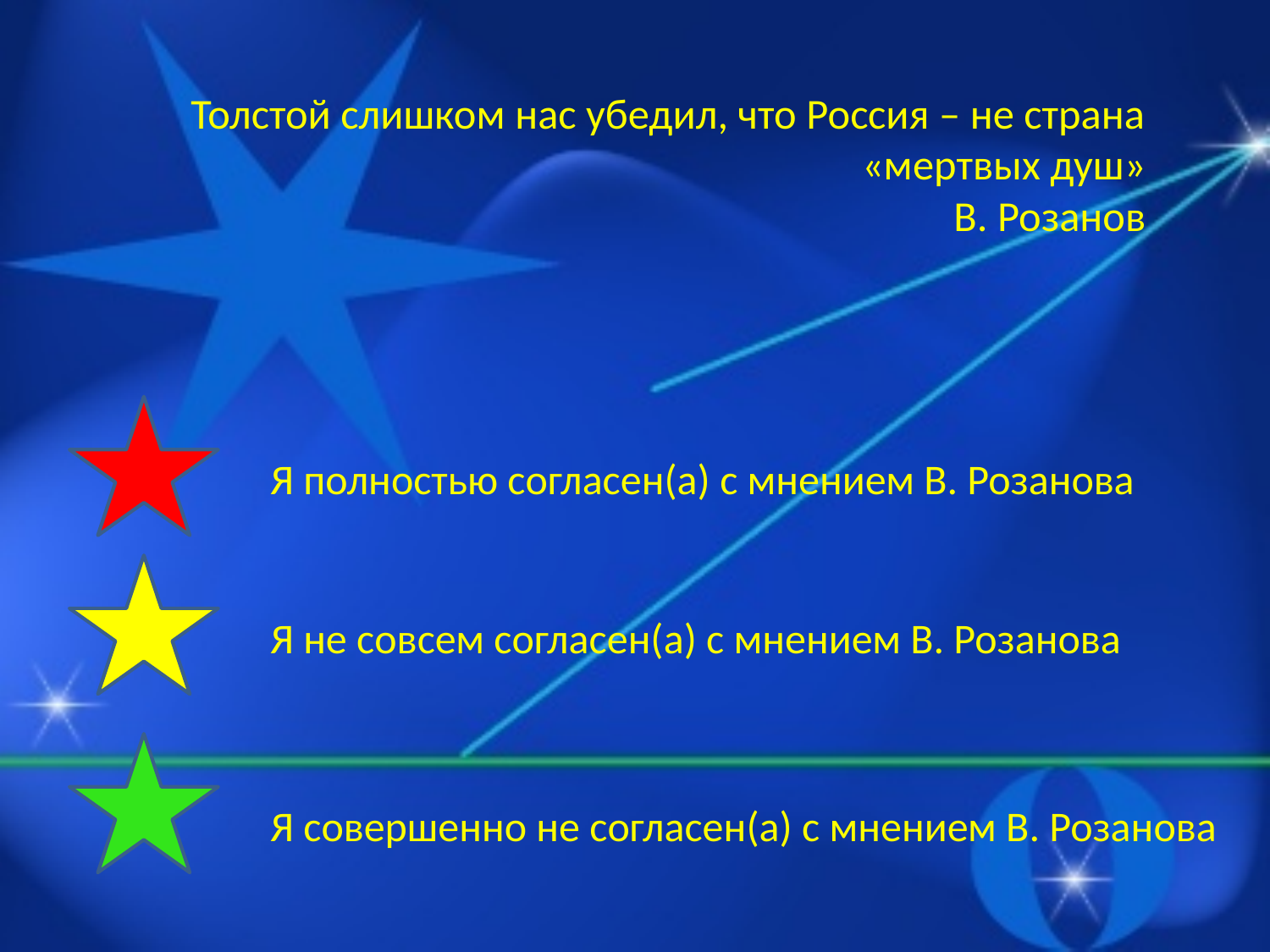

# Толстой слишком нас убедил, что Россия – не страна «мертвых душ» В. Розанов

Я полностью согласен(а) с мнением В. Розанова

Я не совсем согласен(а) с мнением В. Розанова

Я совершенно не согласен(а) с мнением В. Розанова